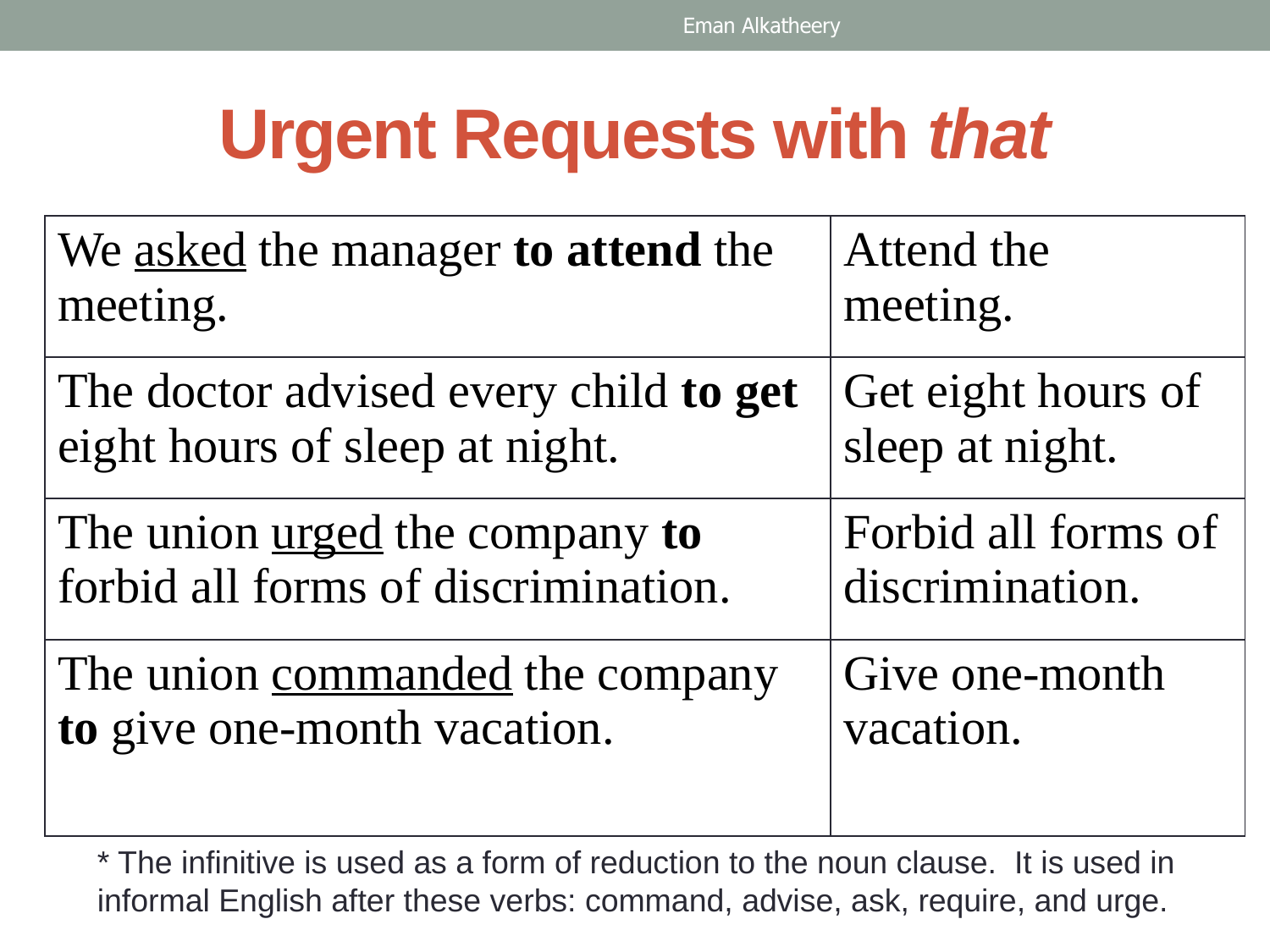

Eman Alkatheery
# Urgent Requests with that
| We asked the manager to attend the meeting. | Attend the meeting. |
| --- | --- |
| The doctor advised every child to get eight hours of sleep at night. | Get eight hours of sleep at night. |
| The union urged the company to forbid all forms of discrimination. | Forbid all forms of discrimination. |
| The union commanded the company to give one-month vacation. | Give one-month vacation. |
* The infinitive is used as a form of reduction to the noun clause.  It is used in informal English after these verbs: command, advise, ask, require, and urge.